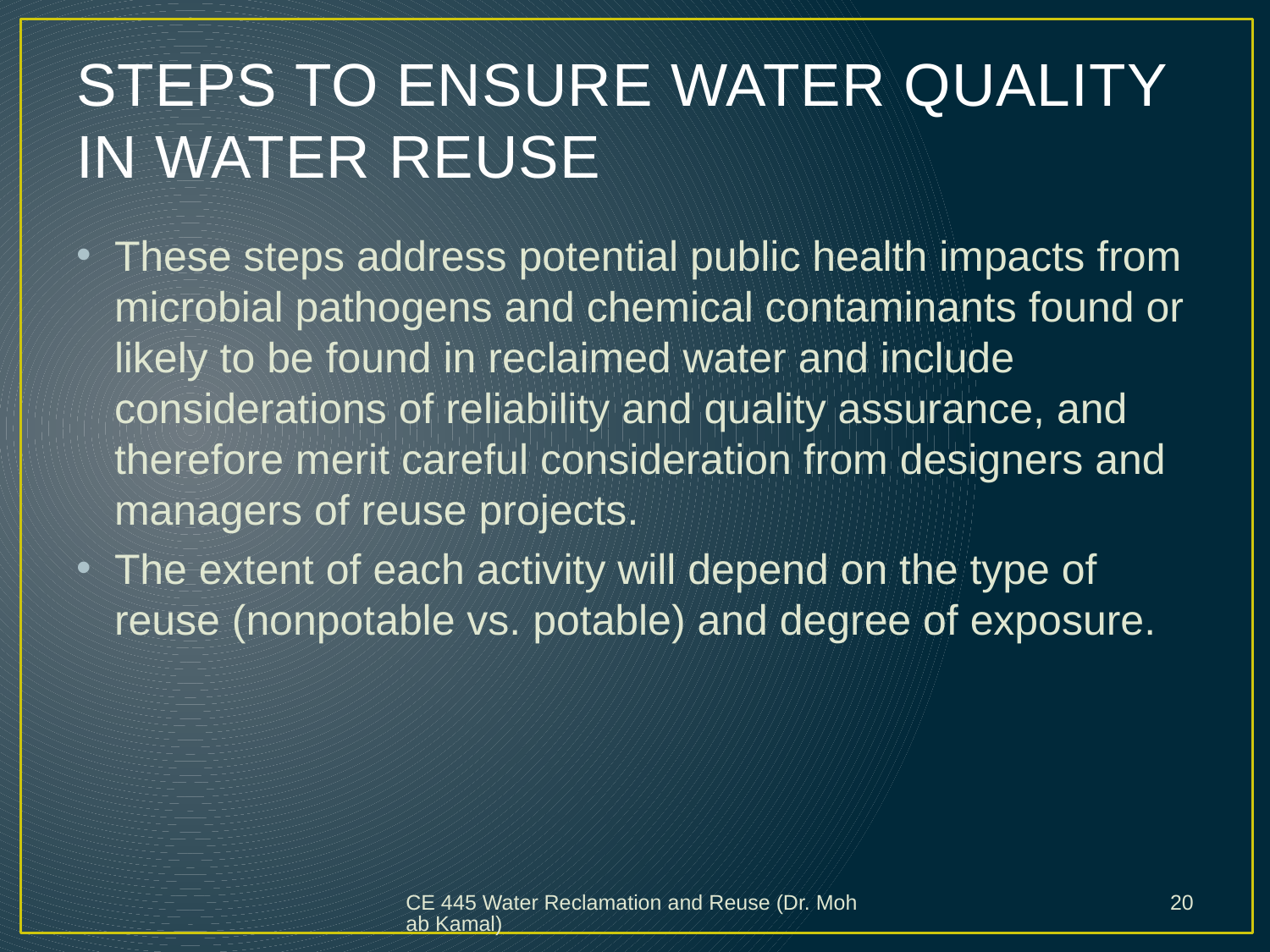

# STEPS TO ENSURE WATER QUALITY IN WATER REUSE
These steps address potential public health impacts from microbial pathogens and chemical contaminants found or likely to be found in reclaimed water and include considerations of reliability and quality assurance, and therefore merit careful consideration from designers and managers of reuse projects.
The extent of each activity will depend on the type of reuse (nonpotable vs. potable) and degree of exposure.
CE 445 Water Reclamation and Reuse (Dr. Mohab Kamal)
20